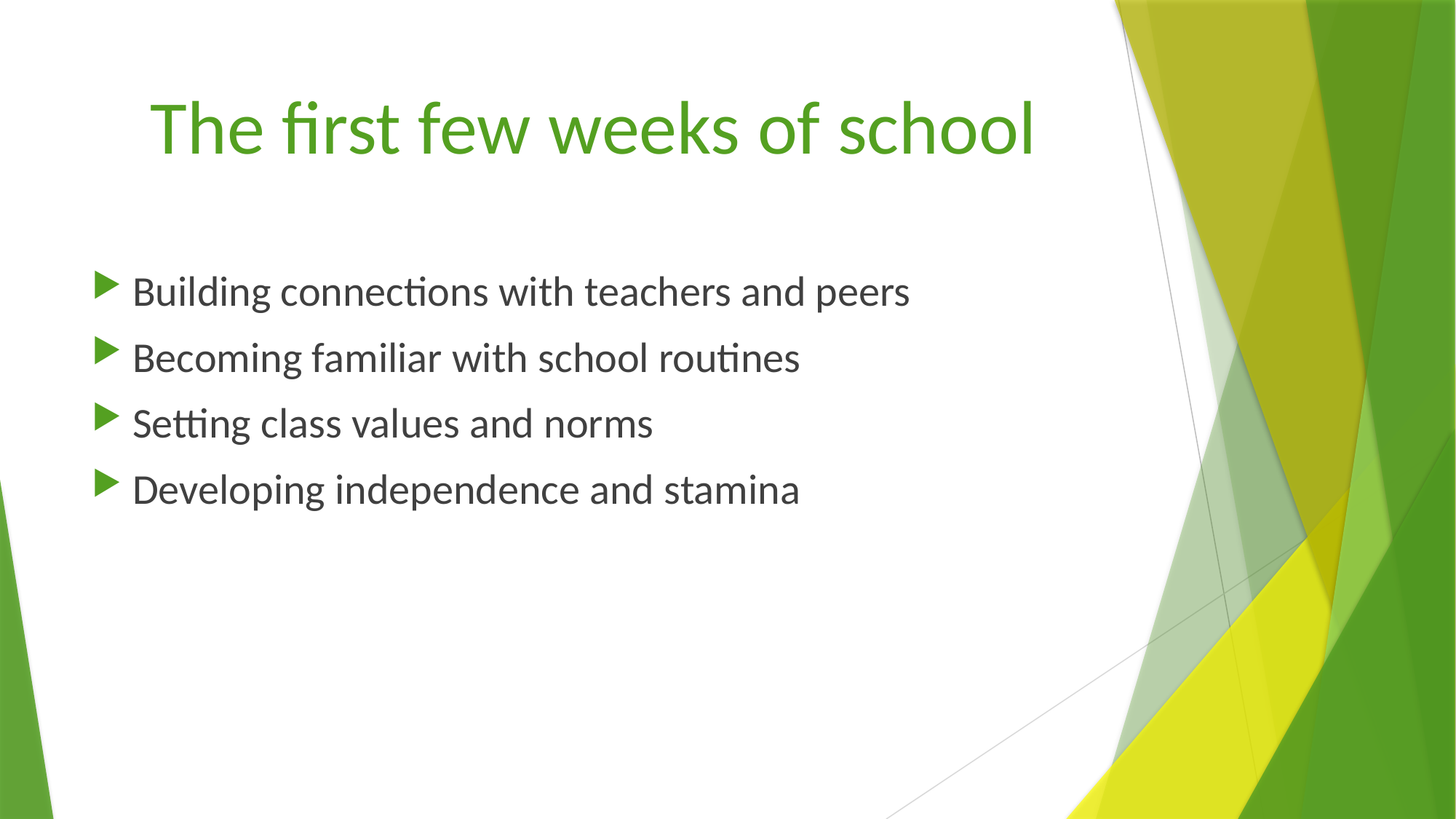

# The first few weeks of school
Building connections with teachers and peers
Becoming familiar with school routines
Setting class values and norms
Developing independence and stamina